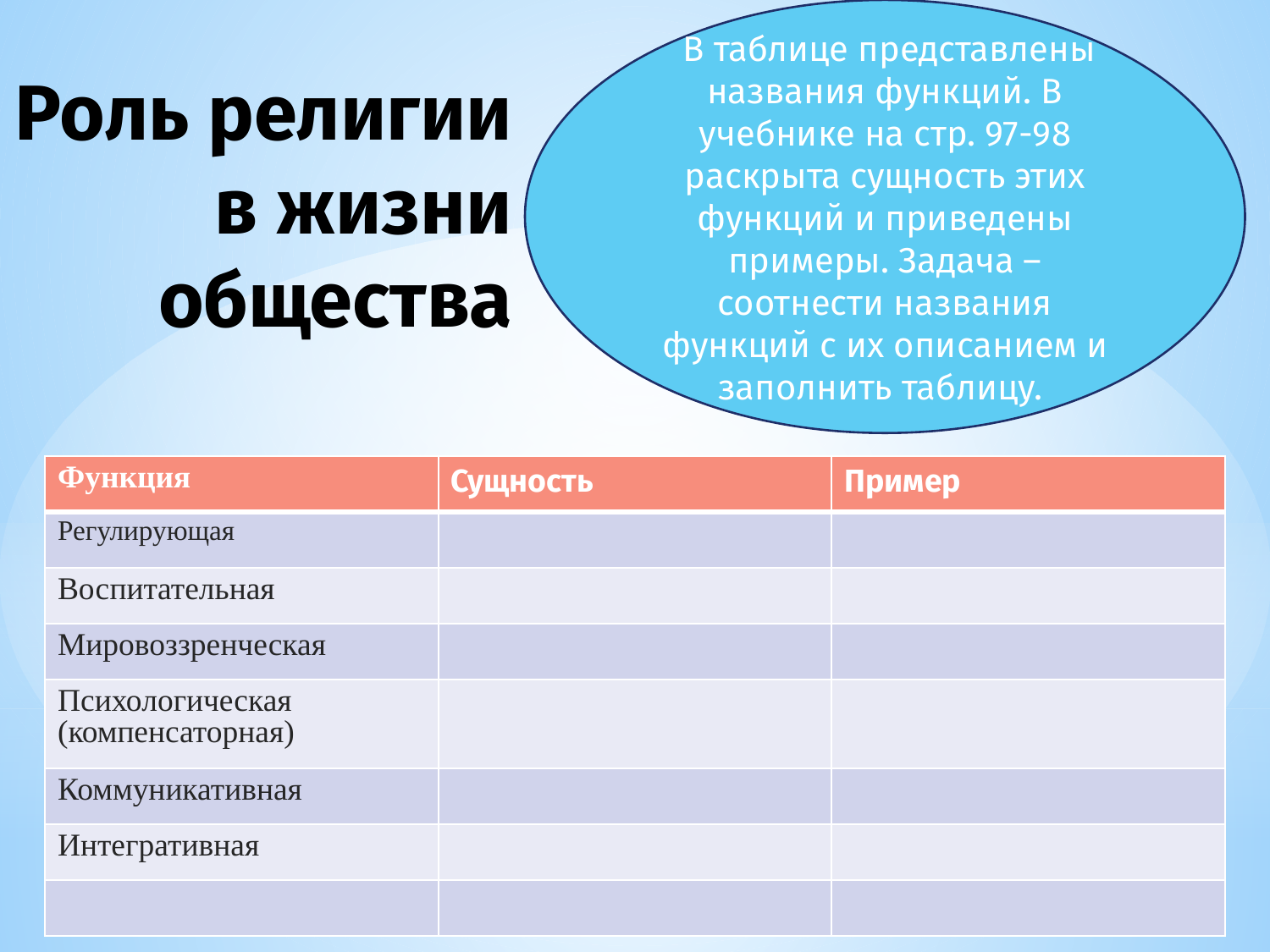

В таблице представлены названия функций. В учебнике на стр. 97-98 раскрыта сущность этих функций и приведены примеры. Задача – соотнести названия функций с их описанием и заполнить таблицу.
# Роль религии в жизни общества
| Функция | Сущность | Пример |
| --- | --- | --- |
| Регулирующая |  |  |
| Воспитательная |  |  |
| Мировоззренческая |  |  |
| Психологическая (компенсаторная) |  |  |
| Коммуникативная |  |  |
| Интегративная |  |  |
|  |  |  |